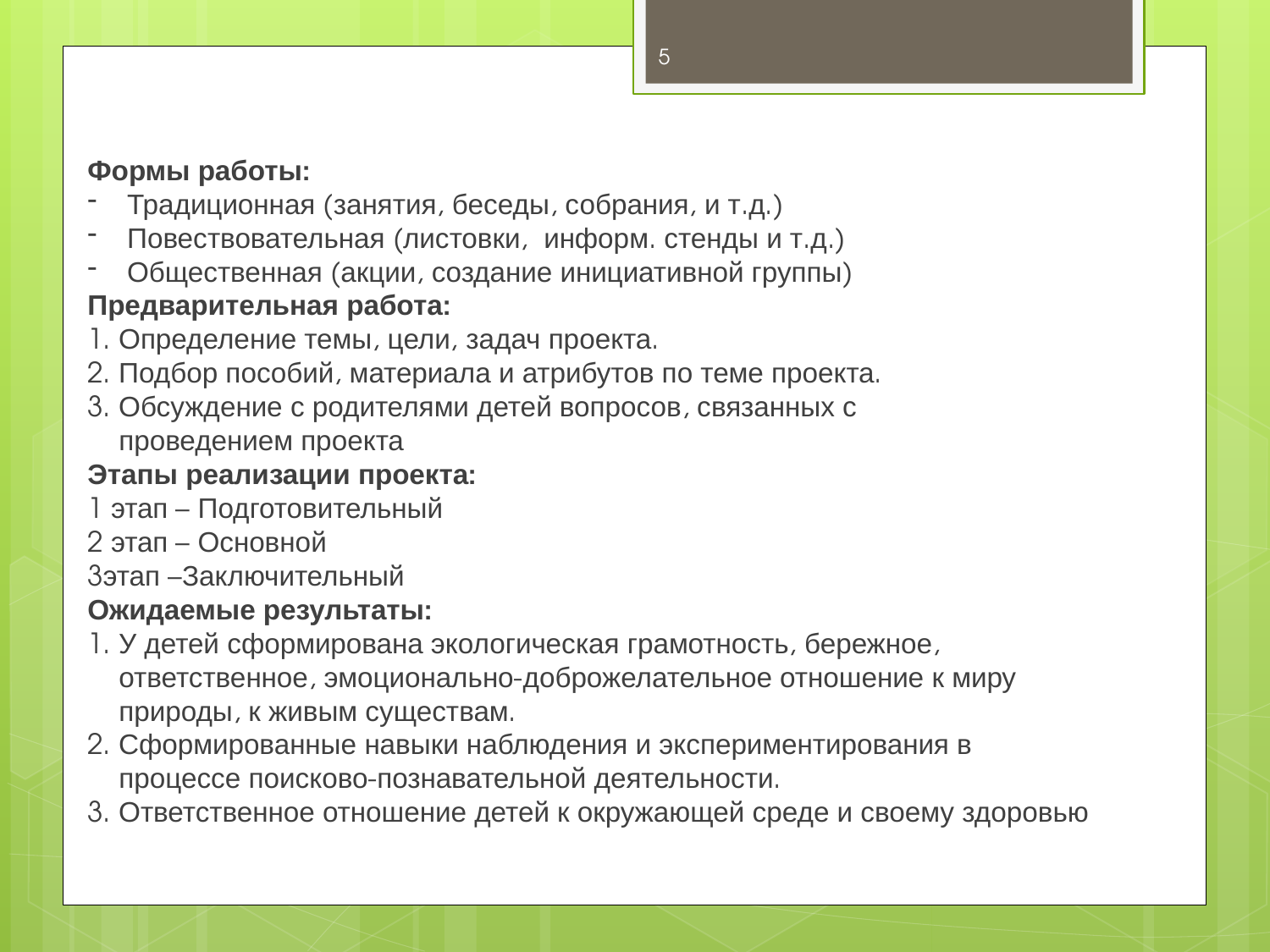

5
Формы работы:
Традиционная (занятия, беседы, собрания, и т.д.)
Повествовательная (листовки,  информ. стенды и т.д.)
Общественная (акции, создание инициативной группы)
Предварительная работа:
1. Определение темы, цели, задач проекта.
2. Подбор пособий, материала и атрибутов по теме проекта.
3. Обсуждение с родителями детей вопросов, связанных с
    проведением проекта
Этапы реализации проекта:
1 этап – Подготовительный
2 этап – Основной
3этап –Заключительный
Ожидаемые результаты:
1. У детей сформирована экологическая грамотность, бережное,
    ответственное, эмоционально-доброжелательное отношение к миру
    природы, к живым существам.
2. Сформированные навыки наблюдения и экспериментирования в
    процессе поисково-познавательной деятельности.
3. Ответственное отношение детей к окружающей среде и своему здоровью